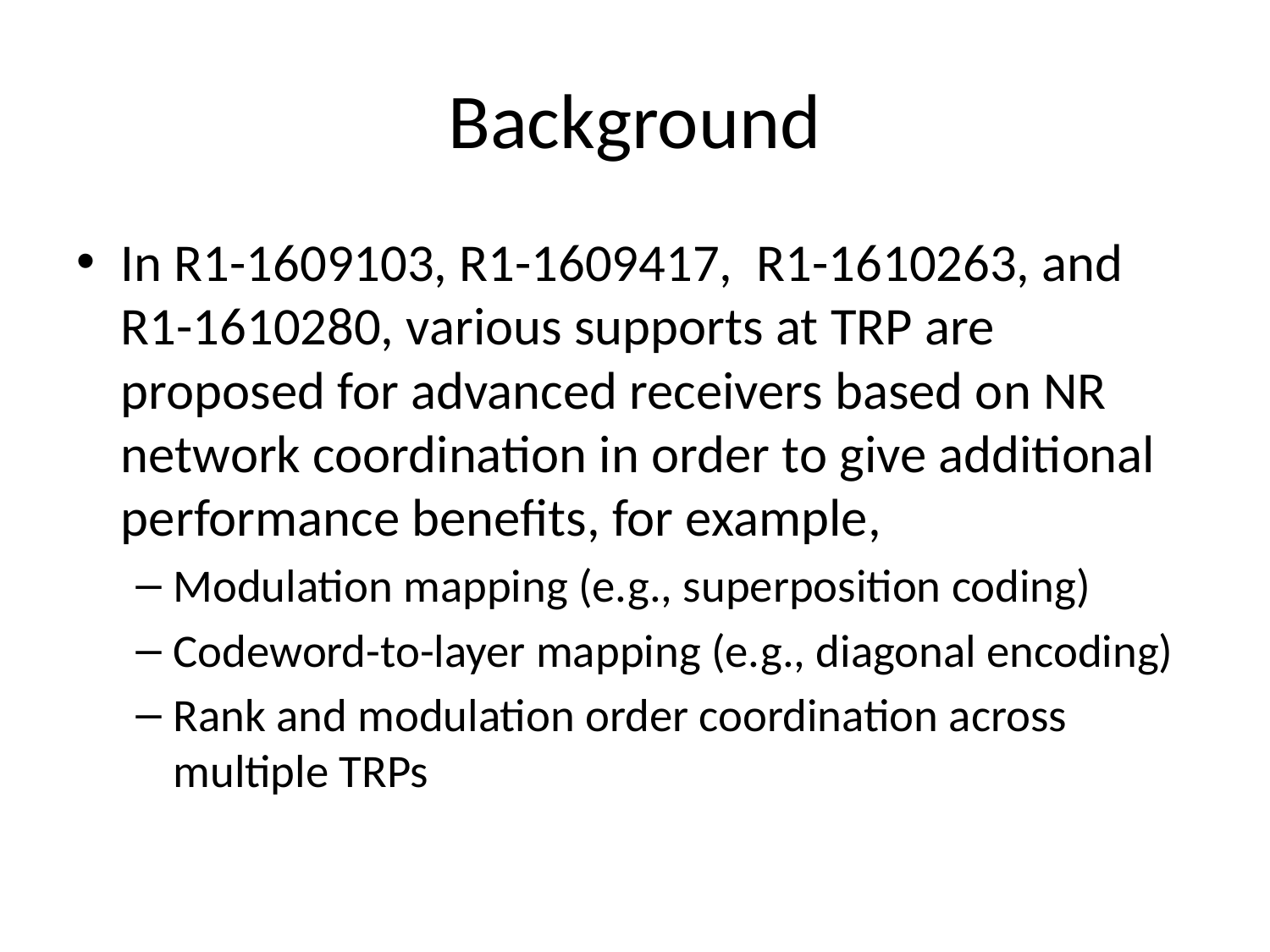

# Background
In R1-1609103, R1-1609417,  R1-1610263, and R1-1610280, various supports at TRP are proposed for advanced receivers based on NR network coordination in order to give additional performance benefits, for example,
Modulation mapping (e.g., superposition coding)
Codeword-to-layer mapping (e.g., diagonal encoding)
Rank and modulation order coordination across multiple TRPs